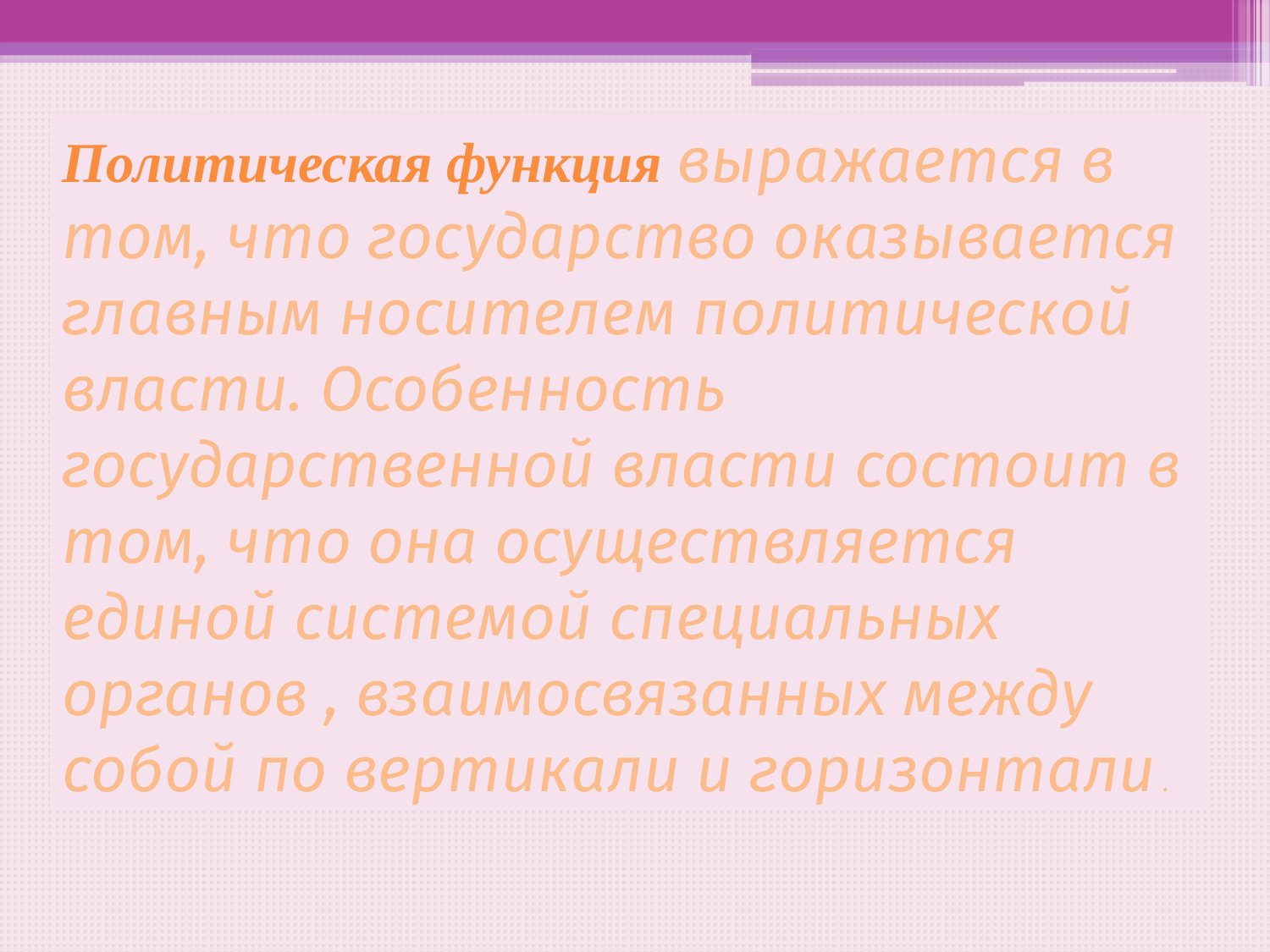

Политическая функция выражается в том, что государство оказывается главным носителем политической власти. Особенность государственной власти состоит в том, что она осуществляется единой системой специальных органов , взаимосвязанных между собой по вертикали и горизонтали.